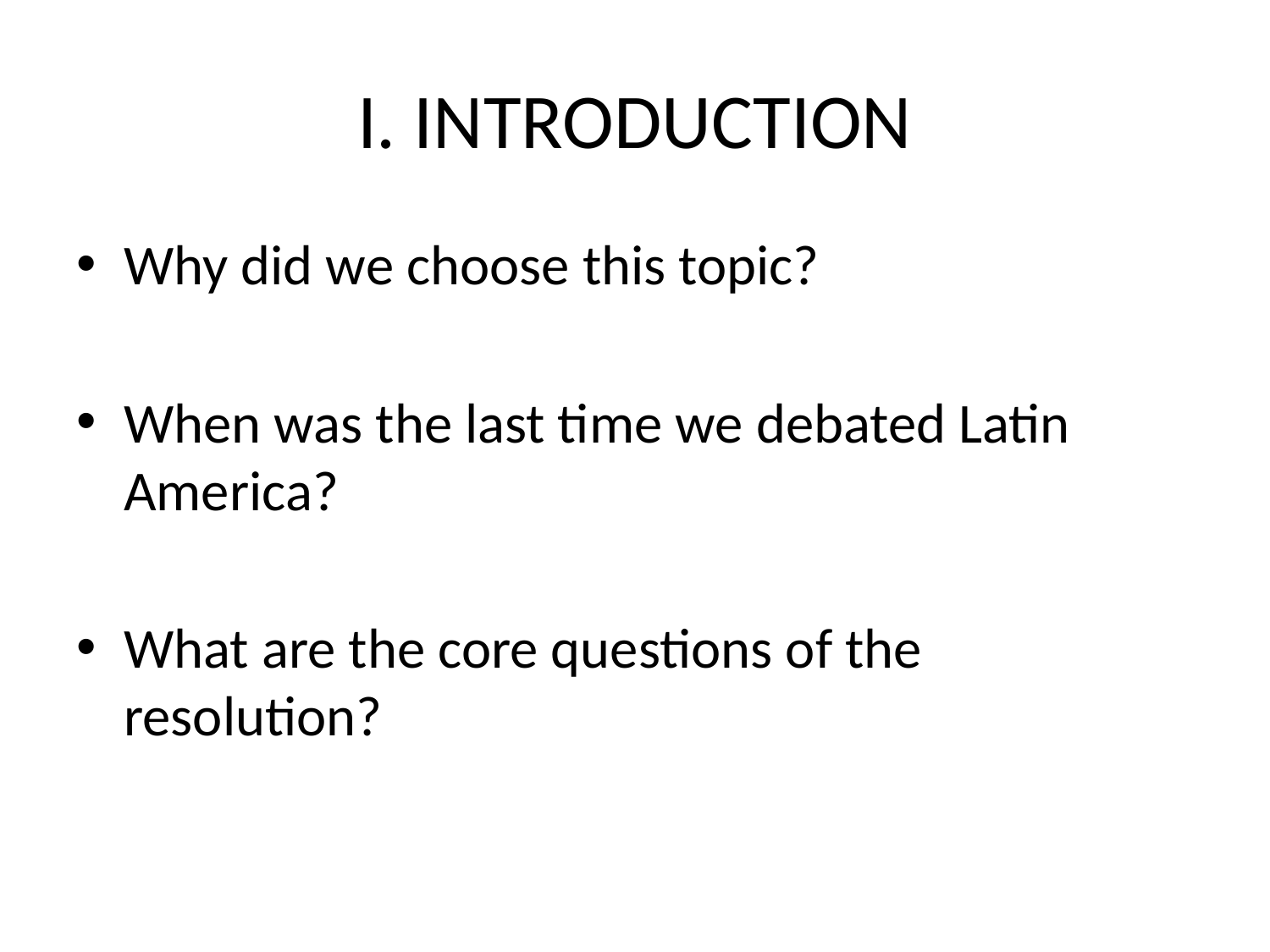

# I. INTRODUCTION
Why did we choose this topic?

When was the last time we debated Latin America?

What are the core questions of the resolution?